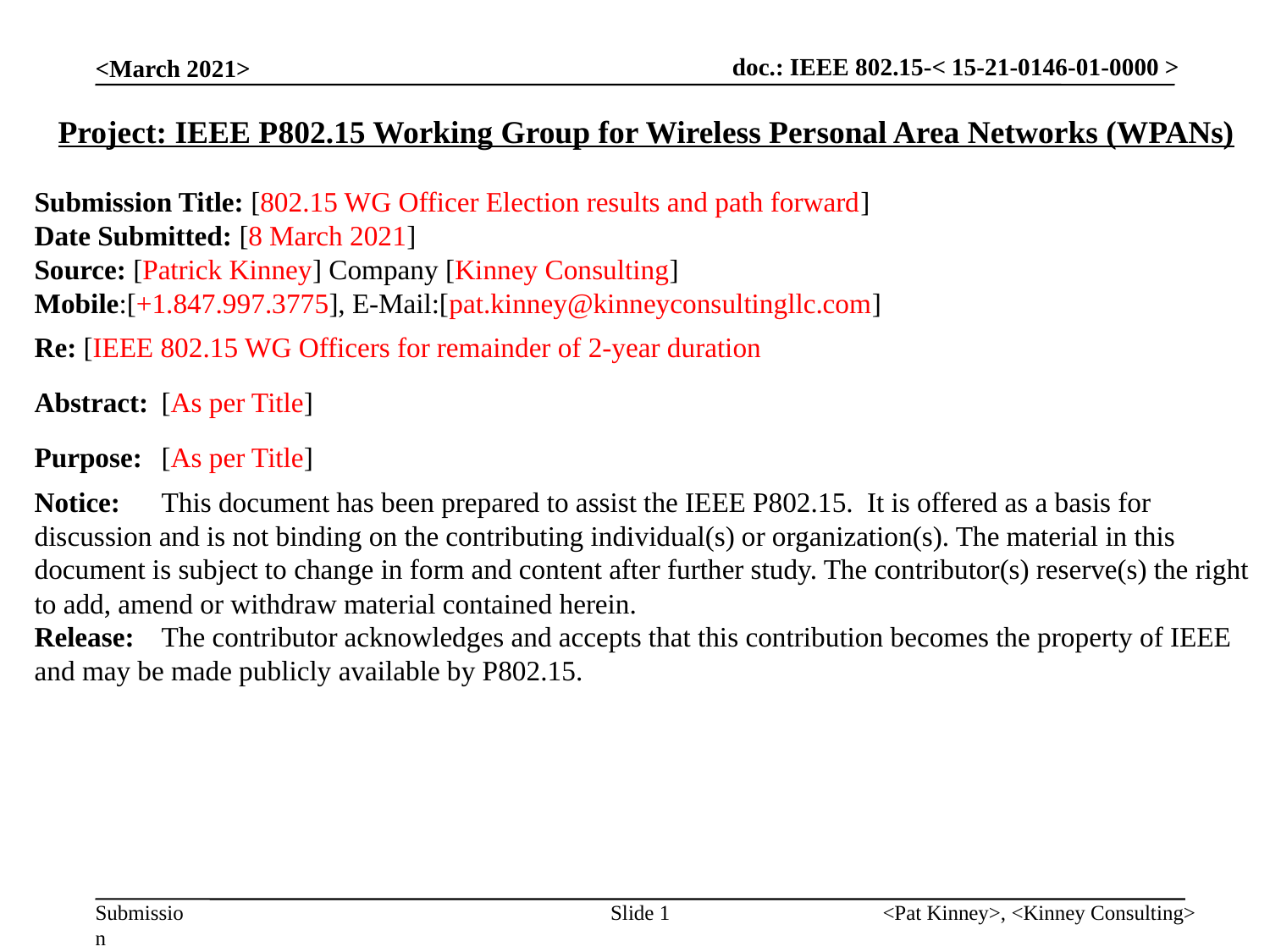

<March 2021>
Project: IEEE P802.15 Working Group for Wireless Personal Area Networks (WPANs)

Submission Title: [802.15 WG Officer Election results and path forward]
Date Submitted: [8 March 2021]
Source: [Patrick Kinney] Company [Kinney Consulting]
Mobile:[+1.847.997.3775], E-Mail:[pat.kinney@kinneyconsultingllc.com]
Re: [IEEE 802.15 WG Officers for remainder of 2-year duration
Abstract:	[As per Title]
Purpose:	[As per Title]
Notice:	This document has been prepared to assist the IEEE P802.15.  It is offered as a basis for discussion and is not binding on the contributing individual(s) or organization(s). The material in this document is subject to change in form and content after further study. The contributor(s) reserve(s) the right to add, amend or withdraw material contained herein.
Release:	The contributor acknowledges and accepts that this contribution becomes the property of IEEE and may be made publicly available by P802.15.
Slide 1
<Pat Kinney>, <Kinney Consulting>